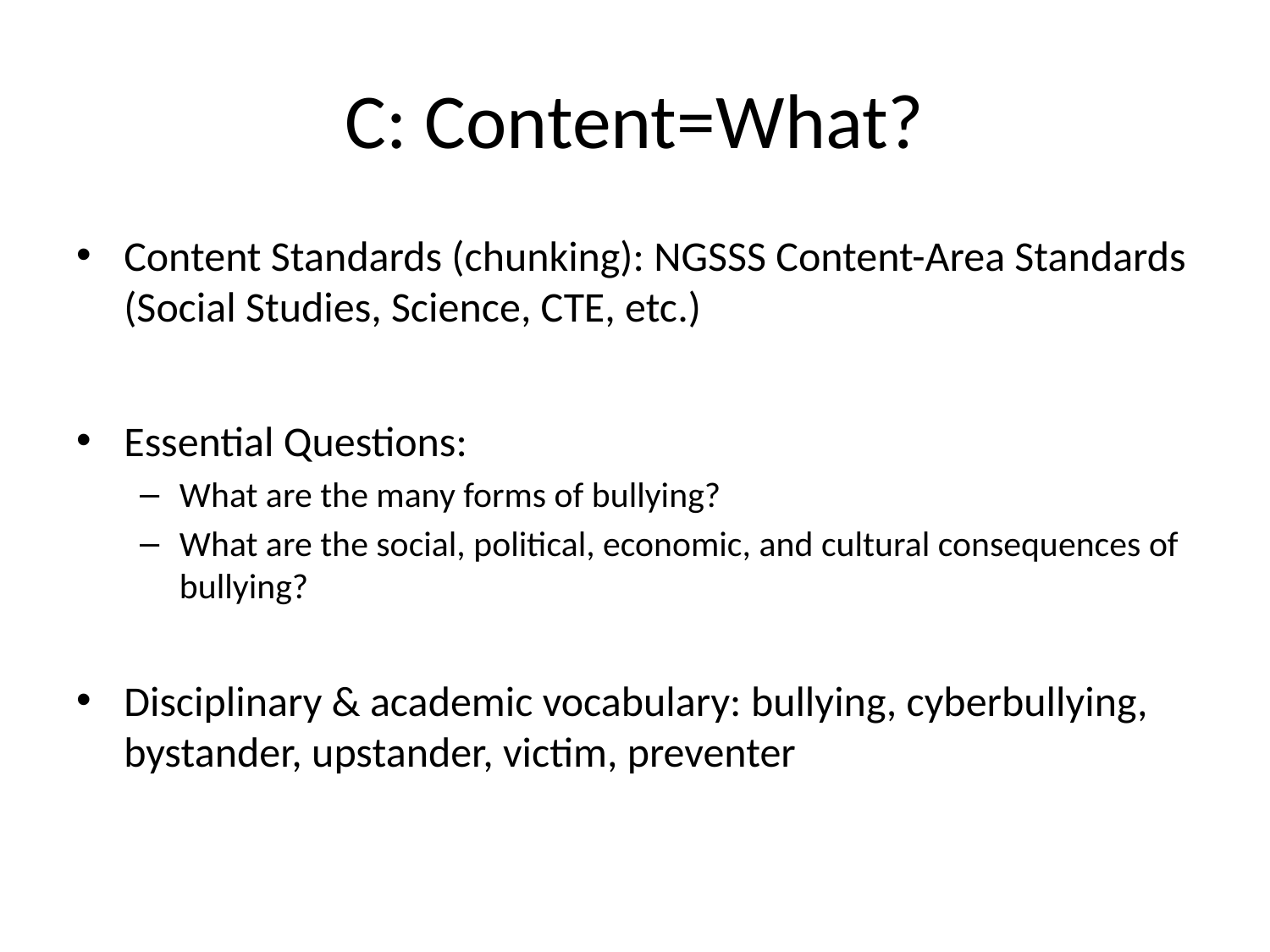

# C: Content=What?
Content Standards (chunking): NGSSS Content-Area Standards (Social Studies, Science, CTE, etc.)

Essential Questions:
What are the many forms of bullying?
What are the social, political, economic, and cultural consequences of bullying?

Disciplinary & academic vocabulary: bullying, cyberbullying, bystander, upstander, victim, preventer